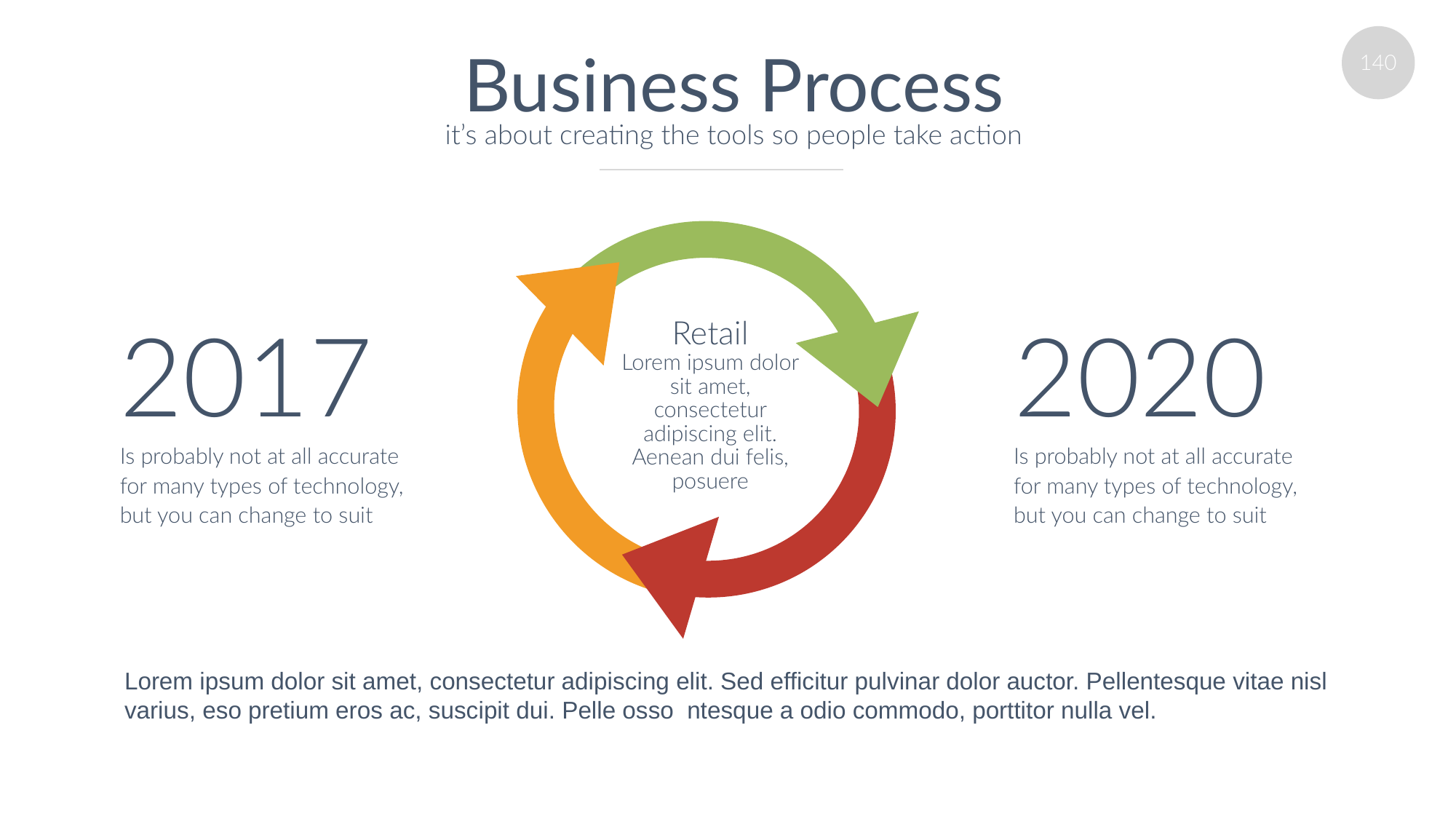

# Business Process
it’s about creating the tools so people take action

Retail
Lorem ipsum dolor sit amet, consectetur adipiscing elit. Aenean dui felis, posuere
2017
Is probably not at all accurate for many types of technology, but you can change to suit
2020
Is probably not at all accurate for many types of technology, but you can change to suit
Lorem ipsum dolor sit amet, consectetur adipiscing elit. Sed efficitur pulvinar dolor auctor. Pellentesque vitae nisl varius, eso pretium eros ac, suscipit dui. Pelle osso  ntesque a odio commodo, porttitor nulla vel.